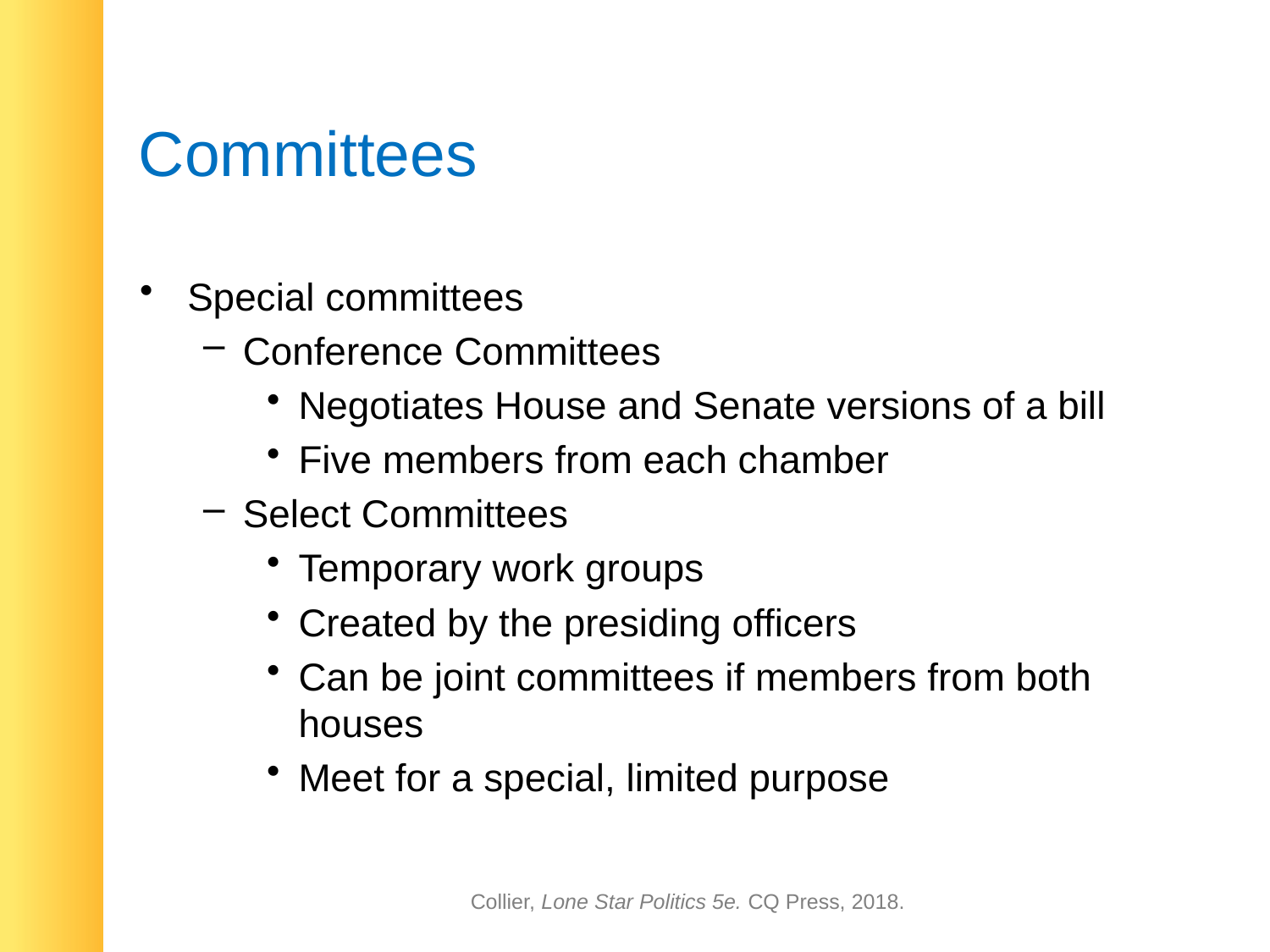

# Committees
Special committees
Conference Committees
Negotiates House and Senate versions of a bill
Five members from each chamber
Select Committees
Temporary work groups
Created by the presiding officers
Can be joint committees if members from both houses
Meet for a special, limited purpose
Collier, Lone Star Politics 5e. CQ Press, 2018.